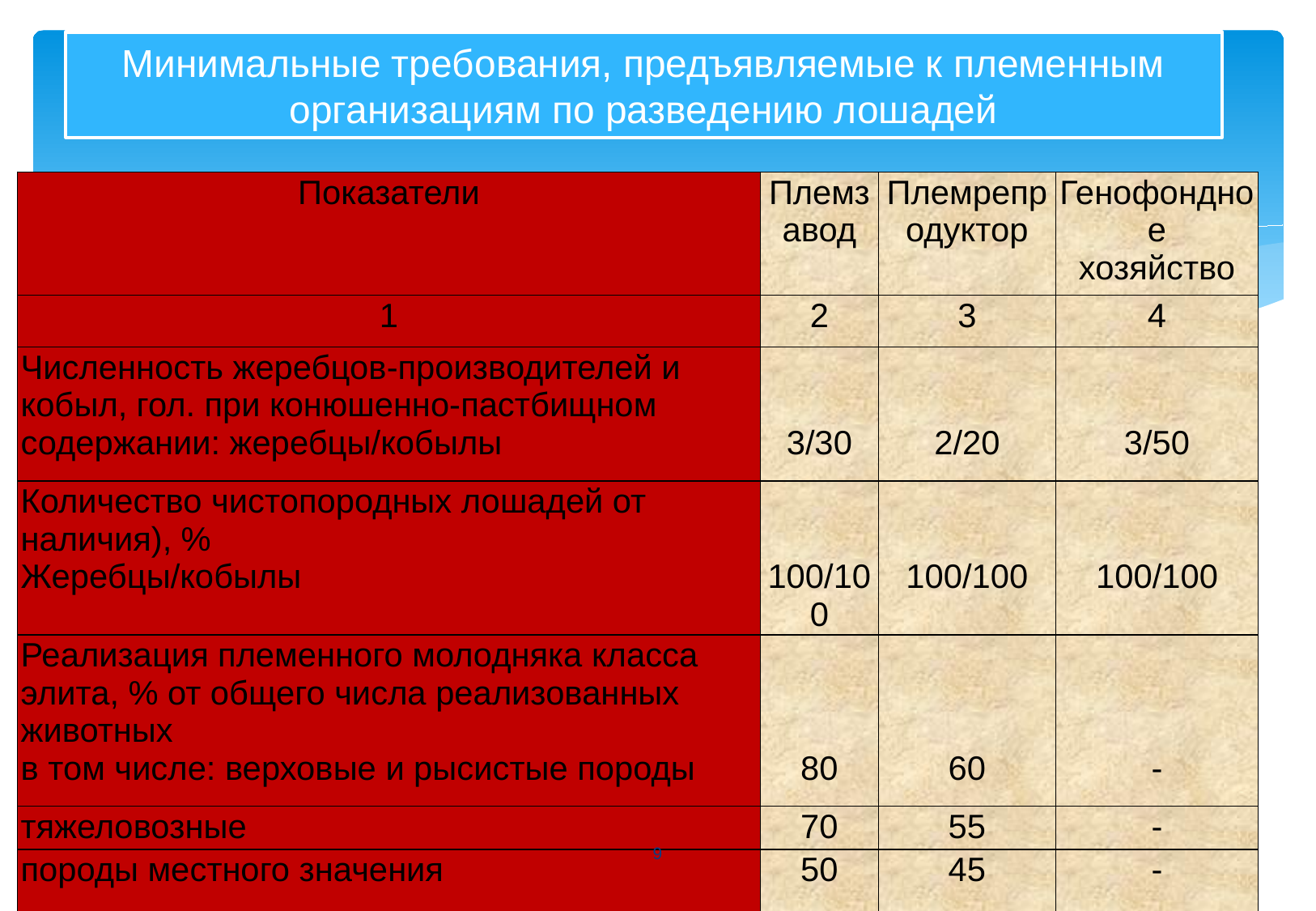

# Минимальные требования, предъявляемые к племенным организациям по разведению лошадей
| Показатели | Племзавод | Племрепродуктор | Генофондное хозяйство |
| --- | --- | --- | --- |
| 1 | 2 | 3 | 4 |
| Численность жеребцов-производителей и кобыл, гол. при конюшенно-пастбищном содержании: жеребцы/кобылы | 3/30 | 2/20 | 3/50 |
| Количество чистопородных лошадей от наличия), % Жеребцы/кобылы | 100/100 | 100/100 | 100/100 |
| Реализация племенного молодняка класса элита, % от общего числа реализованных животных в том числе: верховые и рысистые породы | 80 | 60 | - |
| тяжеловозные | 70 | 55 | - |
| породы местного значения | 50 | 45 | - |
9